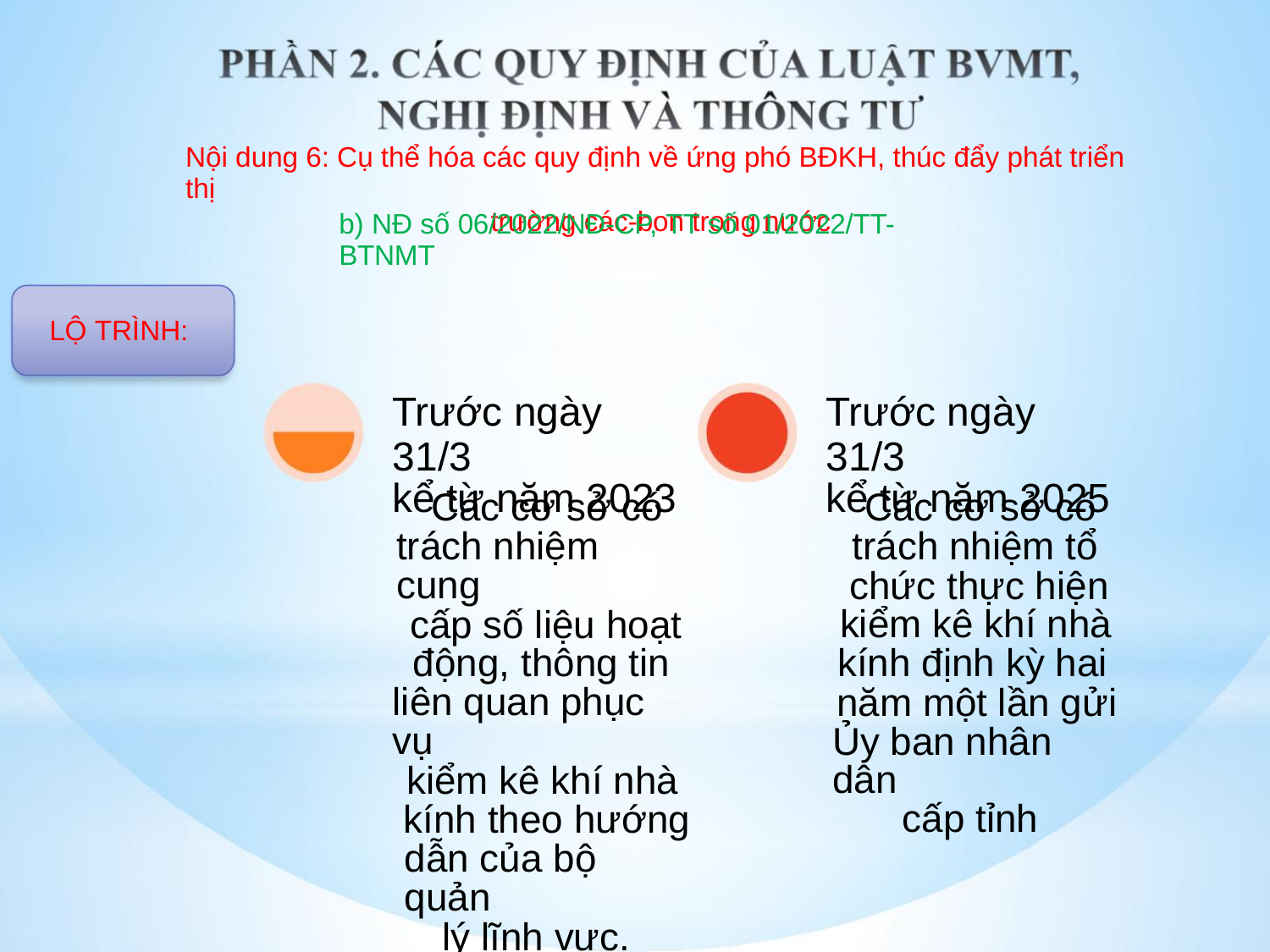

Nội dung 6: Cụ thể hóa các quy định về ứng phó BĐKH, thúc đẩy phát triển thị
trường các-bon trong nước
b) NĐ số 06/2022/NĐ-CP, TT số 01/2022/TT-BTNMT
LỘ TRÌNH:
Trước ngày 31/3
kể từ năm 2023
Trước ngày 31/3
kể từ năm 2025
Các cơ sở có
trách nhiệm cung
cấp số liệu hoạt
động, thông tin
liên quan phục vụ
kiểm kê khí nhà
kính theo hướng
dẫn của bộ quản
lý lĩnh vực.
Các cơ sở có
trách nhiệm tổ
chức thực hiện
kiểm kê khí nhà
kính định kỳ hai
năm một lần gửi
Ủy ban nhân dân
cấp tỉnh